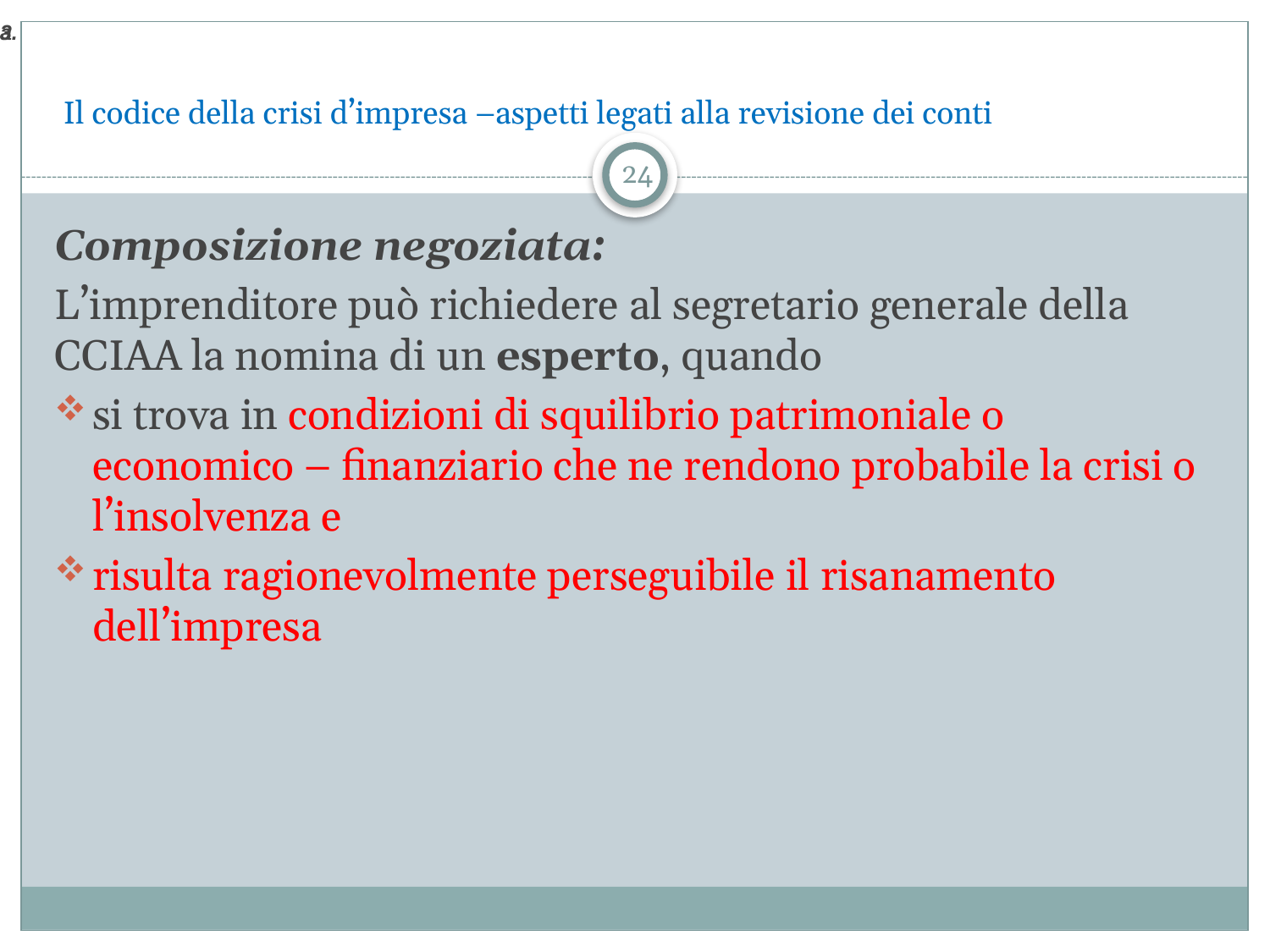

3.
a
# Il codice della crisi d’impresa –aspetti legati alla revisione dei conti
24
Composizione negoziata:
L’imprenditore può richiedere al segretario generale della CCIAA la nomina di un esperto, quando
si trova in condizioni di squilibrio patrimoniale o economico – finanziario che ne rendono probabile la crisi o l’insolvenza e
risulta ragionevolmente perseguibile il risanamento dell’impresa